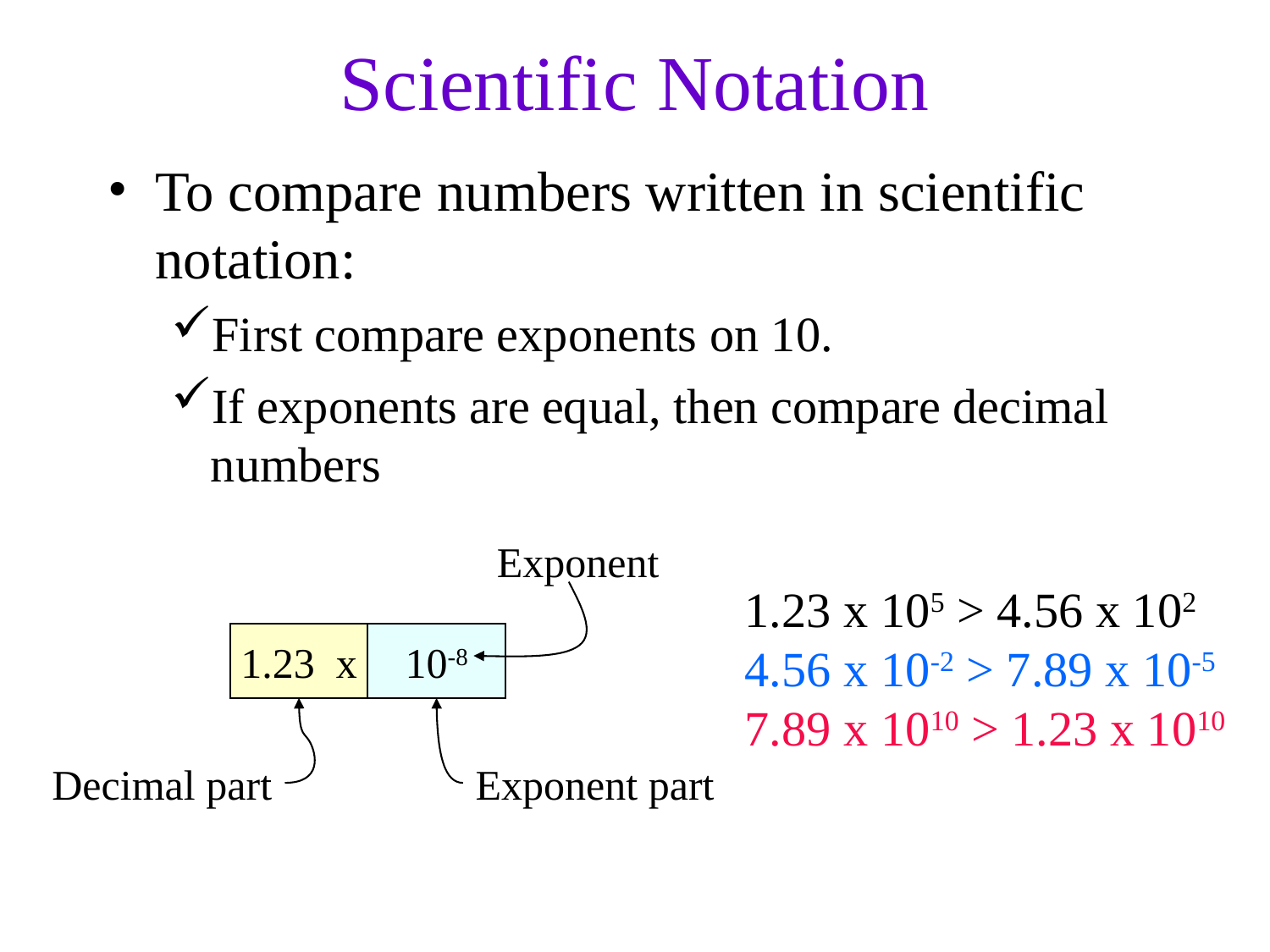

Scientific Notation
To compare numbers written in scientific notation:
First compare exponents on 10.
If exponents are equal, then compare decimal numbers
Exponent

1.23  x
10-8
Decimal part
Exponent part
1.23 x 105 > 4.56 x 102
4.56 x 10-2 > 7.89 x 10-5
7.89 x 1010 > 1.23 x 1010